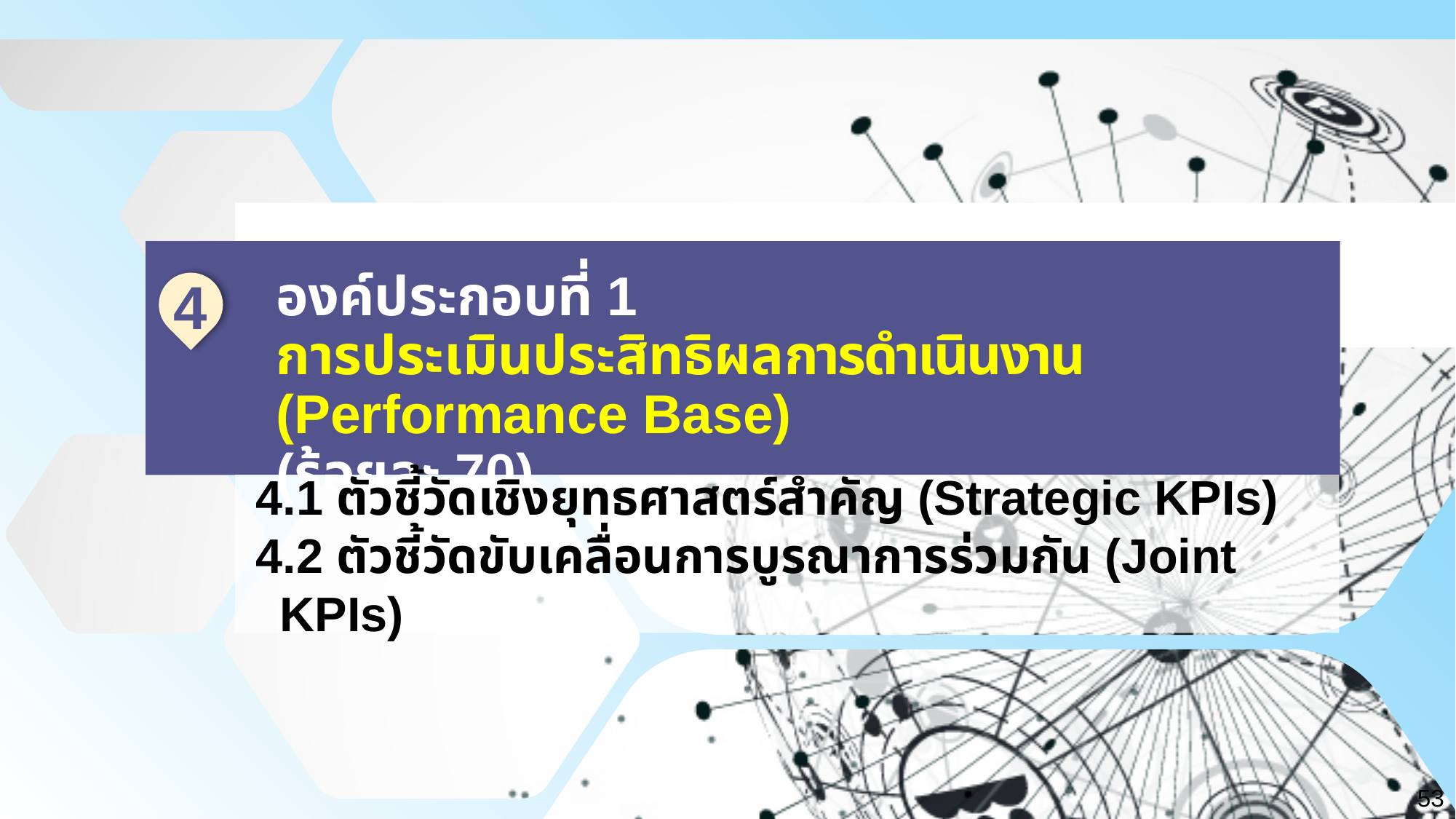

4

องค์ประกอบที่ 1
การประเมินประสิทธิผลการดำเนินงาน (Performance Base)
(ร้อยละ 70)
4.1 ตัวชี้วัดเชิงยุทธศาสตร์สำคัญ (Strategic KPIs)
4.2 ตัวชี้วัดขับเคลื่อนการบูรณาการร่วมกัน (Joint KPIs)
53